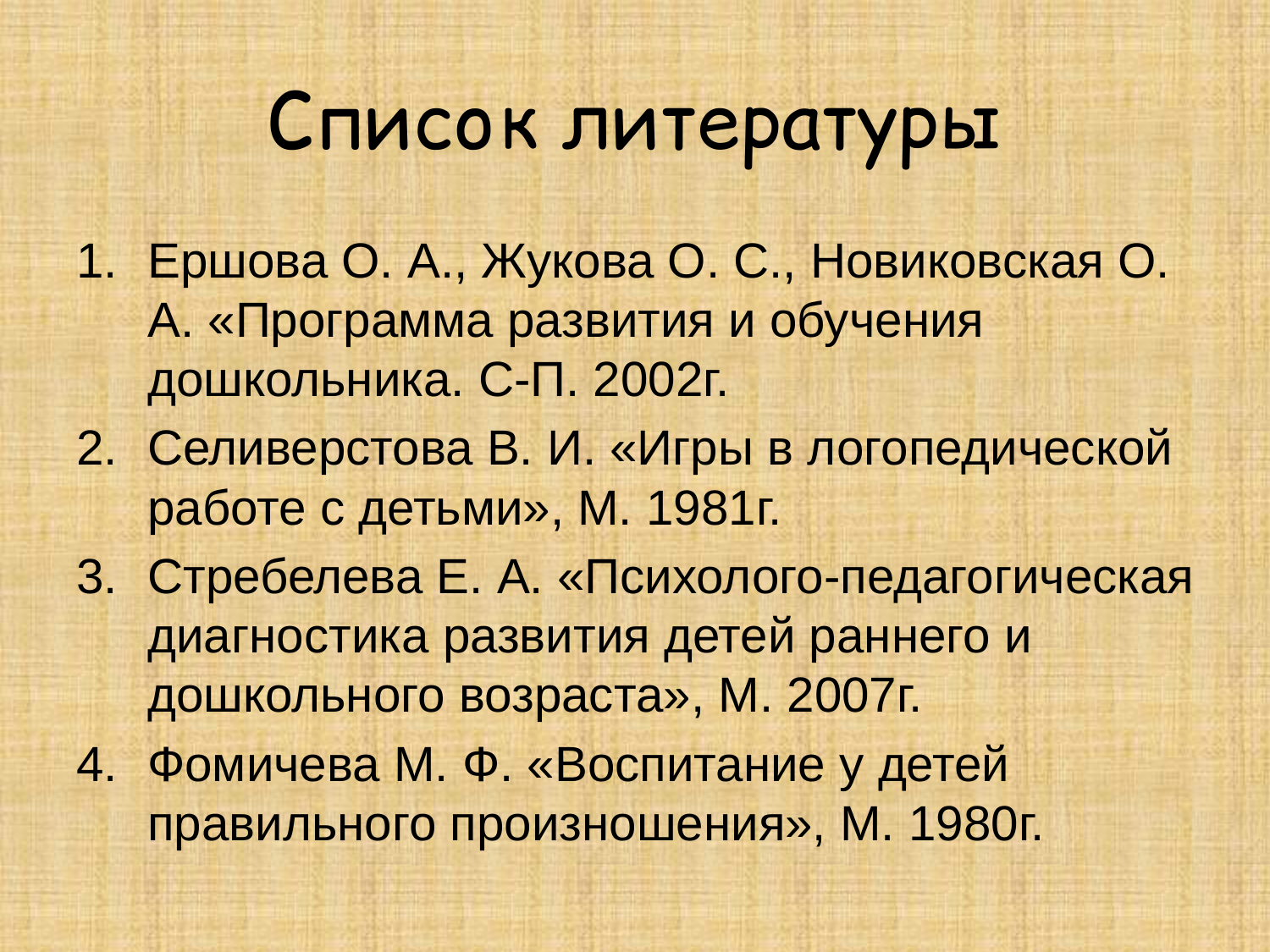

# Список литературы
Ершова О. А., Жукова О. С., Новиковская О. А. «Программа развития и обучения дошкольника. С-П. 2002г.
Селиверстова В. И. «Игры в логопедической работе с детьми», М. 1981г.
Стребелева Е. А. «Психолого-педагогическая диагностика развития детей раннего и дошкольного возраста», М. 2007г.
Фомичева М. Ф. «Воспитание у детей правильного произношения», М. 1980г.